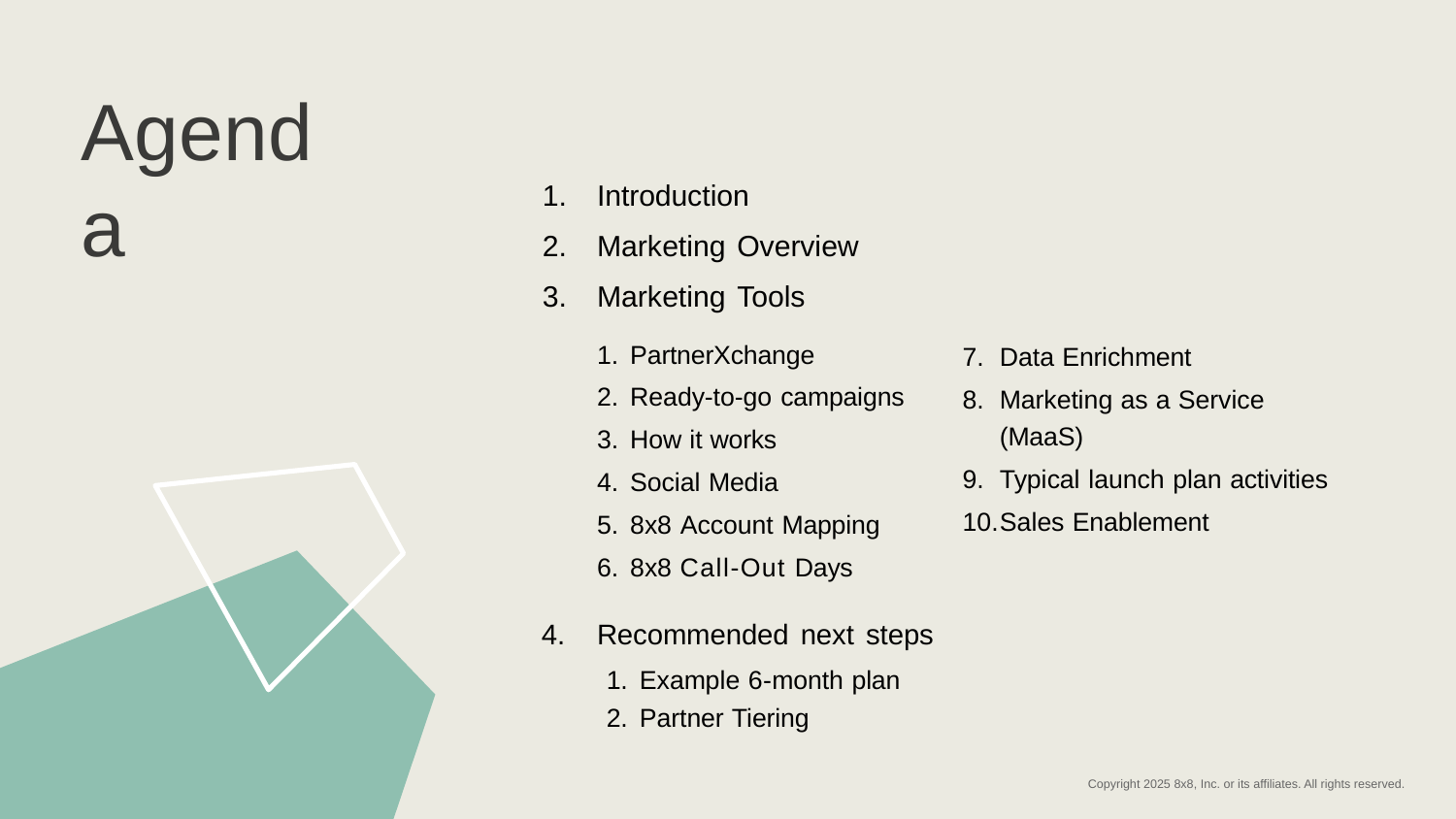

Agenda
Introduction
Marketing Overview
Marketing Tools
PartnerXchange
Ready-to-go campaigns
How it works
Social Media
8x8 Account Mapping
8x8 Call-Out Days
Data Enrichment
Marketing as a Service (MaaS)
Typical launch plan activities
Sales Enablement

4.	Recommended next steps
Example 6-month plan
Partner Tiering